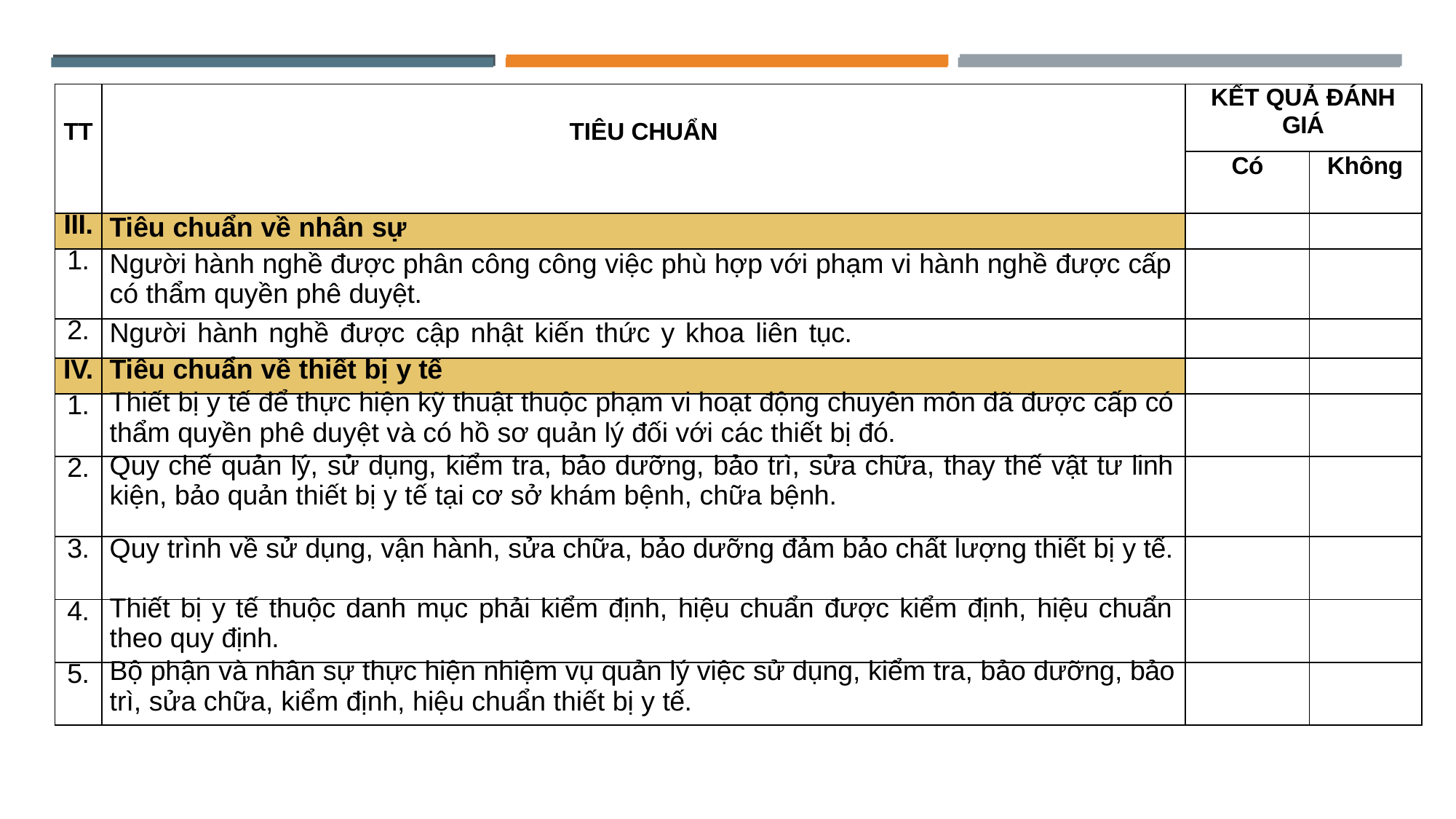

| TT | TIÊU CHUẨN | KẾT QUẢ ĐÁNH GIÁ |  |
| --- | --- | --- | --- |
|  |  | Có | Không |
| III. | Tiêu chuẩn về nhân sự |  |  |
| 1. | Người hành nghề được phân công công việc phù hợp với phạm vi hành nghề được cấp có thẩm quyền phê duyệt. |  |  |
| 2. | Người hành nghề được cập nhật kiến thức y khoa liên tục. |  |  |
| IV. | Tiêu chuẩn về thiết bị y tế |  |  |
| 1. | Thiết bị y tế để thực hiện kỹ thuật thuộc phạm vi hoạt động chuyên môn đã được cấp có thẩm quyền phê duyệt và có hồ sơ quản lý đối với các thiết bị đó. |  |  |
| 2. | Quy chế quản lý, sử dụng, kiểm tra, bảo dưỡng, bảo trì, sửa chữa, thay thế vật tư linh kiện, bảo quản thiết bị y tế tại cơ sở khám bệnh, chữa bệnh. |  |  |
| 3. | Quy trình về sử dụng, vận hành, sửa chữa, bảo dưỡng đảm bảo chất lượng thiết bị y tế. |  |  |
| 4. | Thiết bị y tế thuộc danh mục phải kiểm định, hiệu chuẩn được kiểm định, hiệu chuẩn theo quy định. |  |  |
| 5. | Bộ phận và nhân sự thực hiện nhiệm vụ quản lý việc sử dụng, kiểm tra, bảo dưỡng, bảo trì, sửa chữa, kiểm định, hiệu chuẩn thiết bị y tế. |  |  |